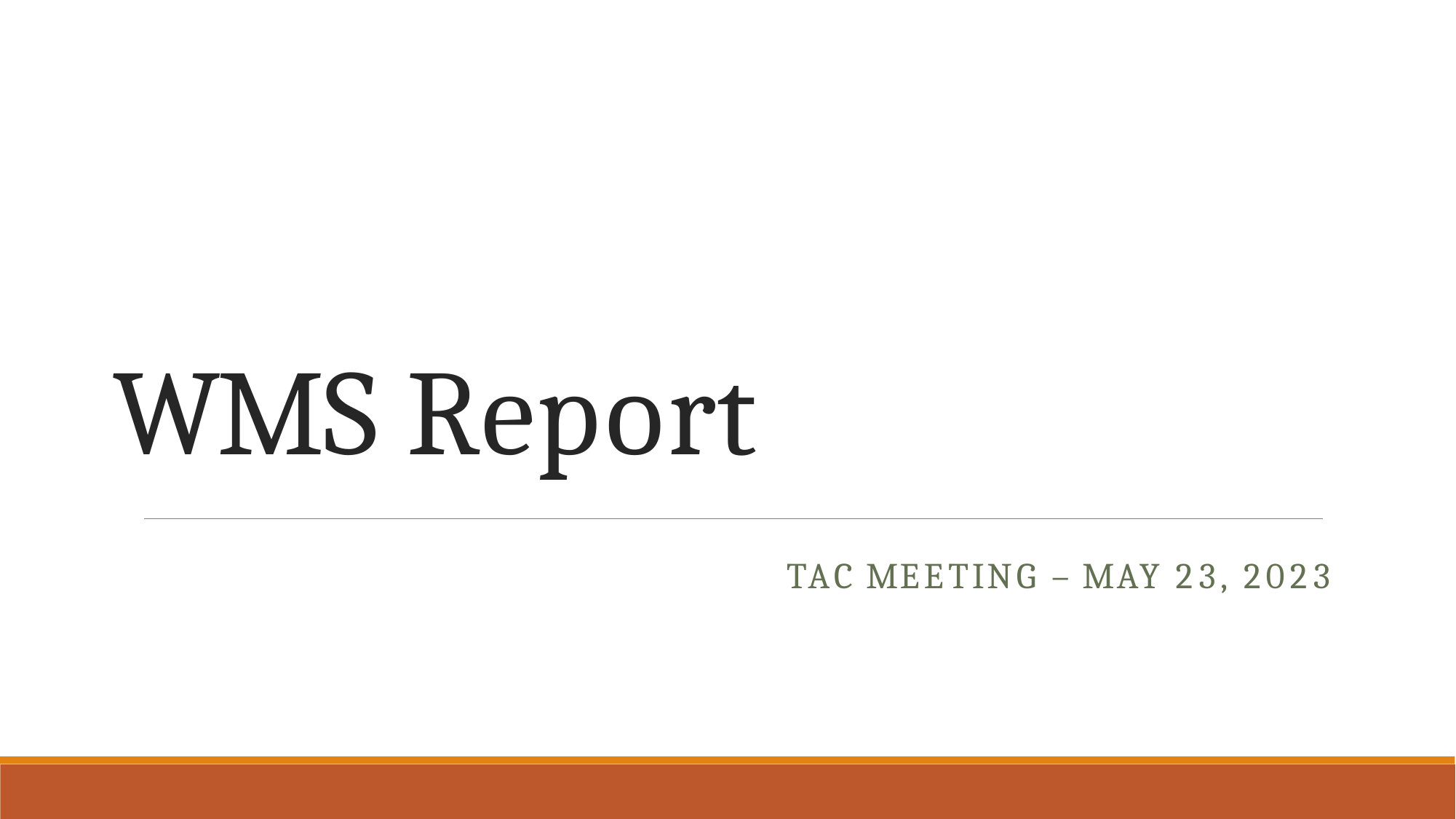

# WMS Report
TAC Meeting – May 23, 2023